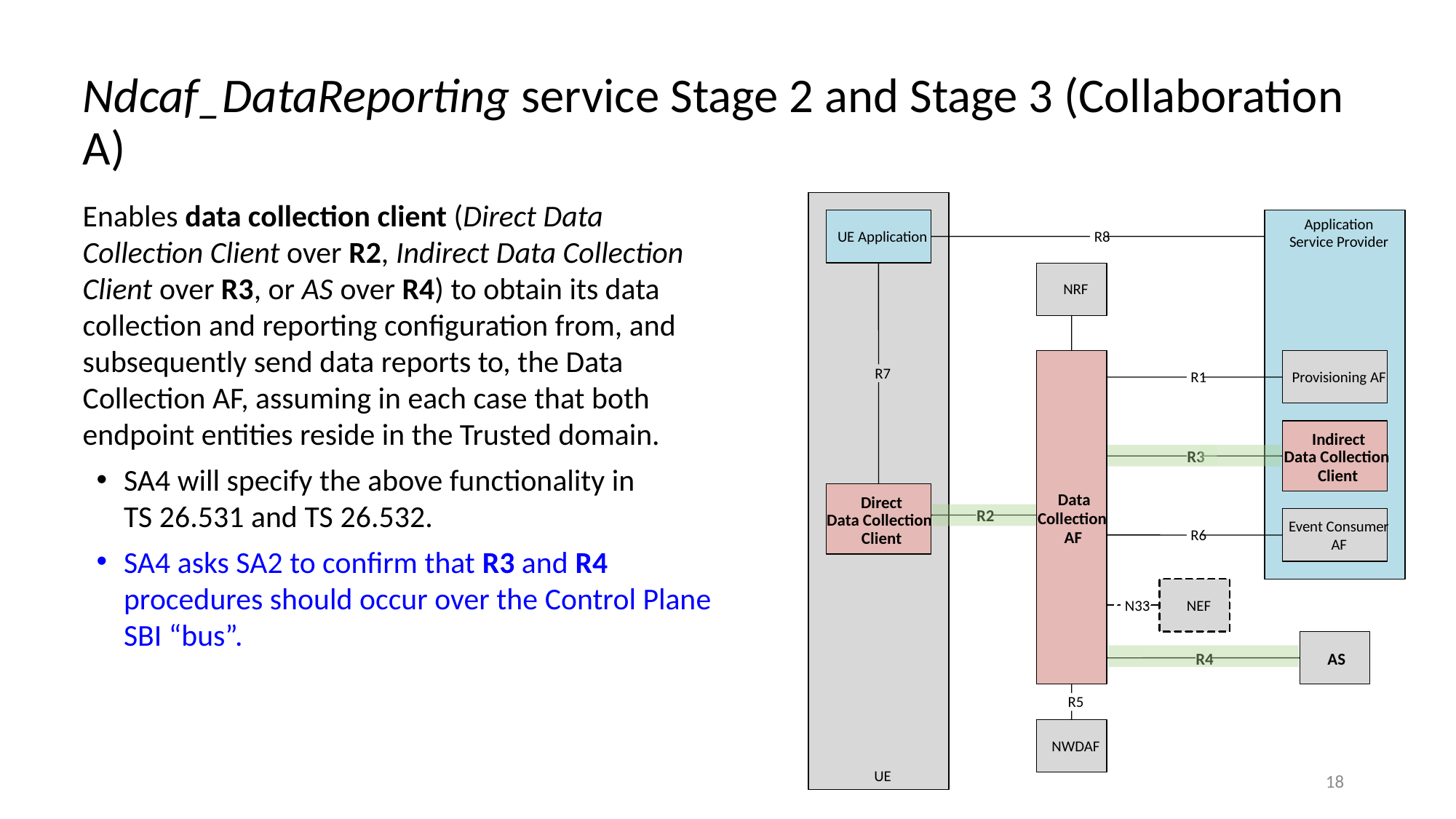

# Ndcaf_DataReporting service Stage 2 and Stage 3 (Collaboration A)

Application
UE Application
R8

Service Provider

NRF

R7

R1
Provisioning AF

Indirect

R3
Data Collection

Client

Data
Direct

R2
Collection

Data Collection

Event Consumer
R6

AF
Client
AF

N33
NEF

R4
AS

R5

NWDAF
UE
Enables data collection client (Direct Data Collection Client over R2, Indirect Data Collection Client over R3, or AS over R4) to obtain its data collection and reporting configuration from, and subsequently send data reports to, the Data Collection AF, assuming in each case that both endpoint entities reside in the Trusted domain.
SA4 will specify the above functionality in TS 26.531 and TS 26.532.
SA4 asks SA2 to confirm that R3 and R4 procedures should occur over the Control Plane SBI “bus”.

18